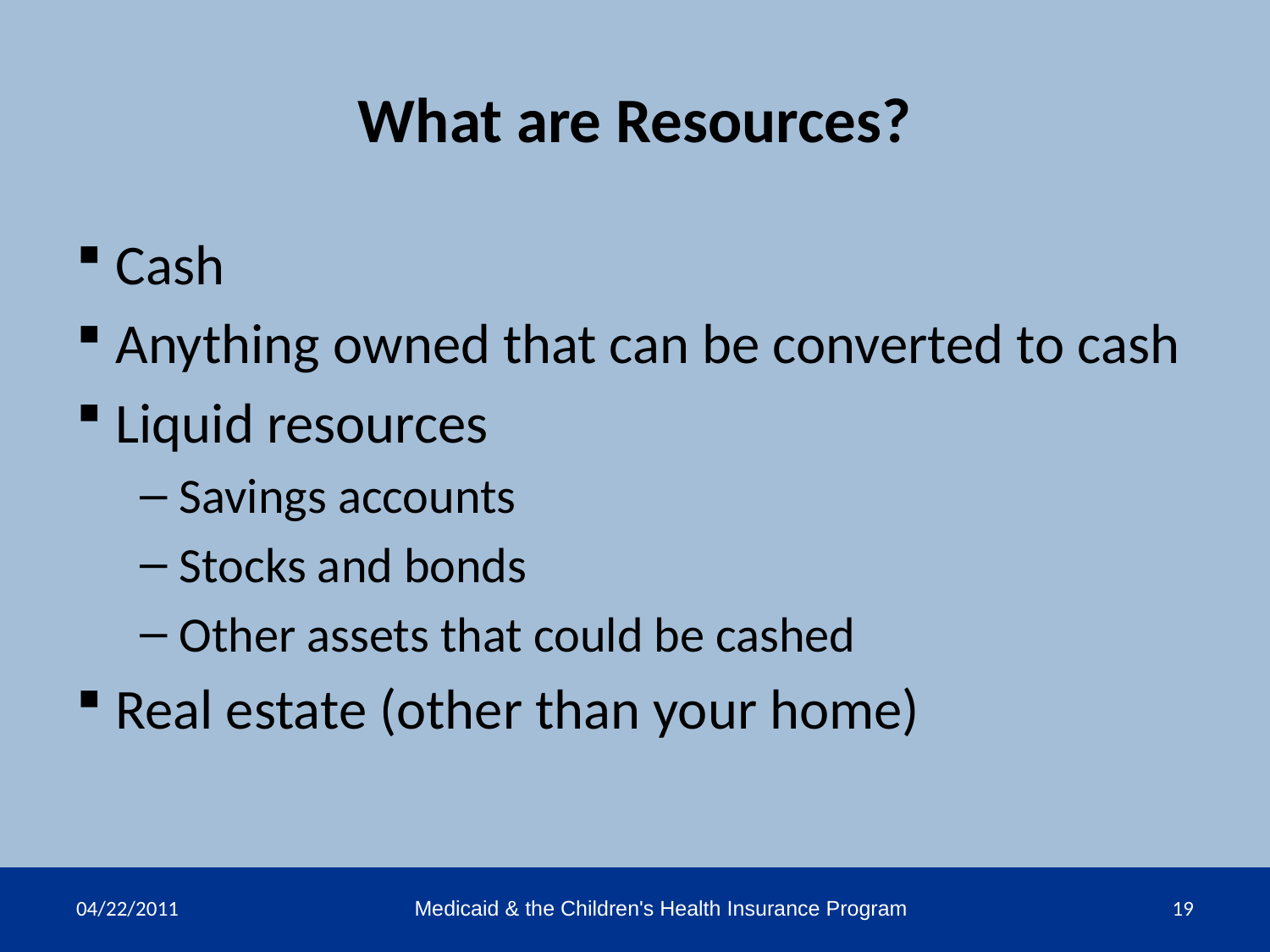

# What are Resources?
Cash
Anything owned that can be converted to cash
Liquid resources
Savings accounts
Stocks and bonds
Other assets that could be cashed
Real estate (other than your home)
04/22/2011
Medicaid & the Children's Health Insurance Program
19